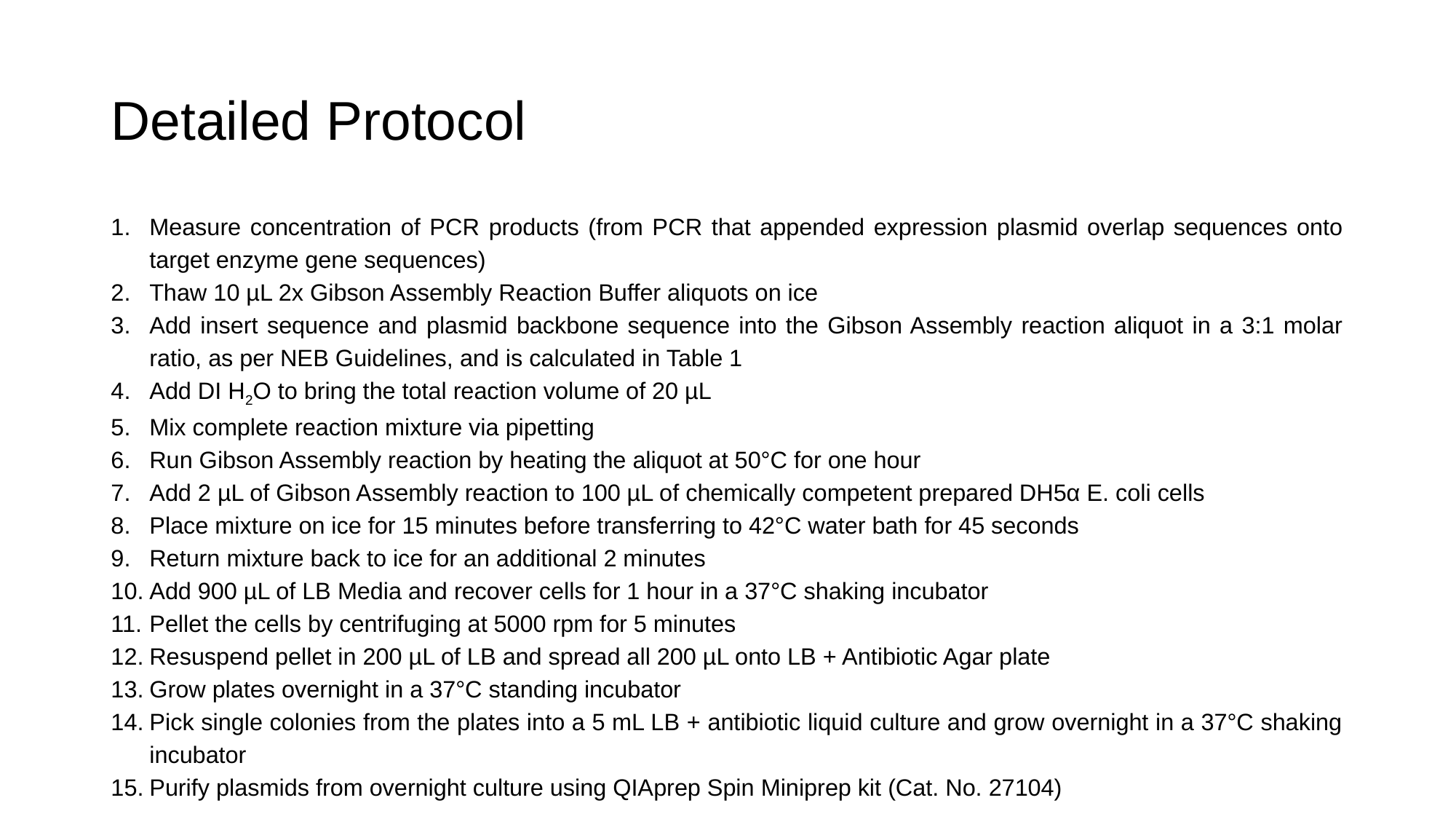

# Detailed Protocol
Measure concentration of PCR products (from PCR that appended expression plasmid overlap sequences onto target enzyme gene sequences)
Thaw 10 µL 2x Gibson Assembly Reaction Buffer aliquots on ice
Add insert sequence and plasmid backbone sequence into the Gibson Assembly reaction aliquot in a 3:1 molar ratio, as per NEB Guidelines, and is calculated in Table 1
Add DI H2O to bring the total reaction volume of 20 µL
Mix complete reaction mixture via pipetting
Run Gibson Assembly reaction by heating the aliquot at 50°C for one hour
Add 2 µL of Gibson Assembly reaction to 100 µL of chemically competent prepared DH5α E. coli cells
Place mixture on ice for 15 minutes before transferring to 42°C water bath for 45 seconds
Return mixture back to ice for an additional 2 minutes
Add 900 µL of LB Media and recover cells for 1 hour in a 37°C shaking incubator
Pellet the cells by centrifuging at 5000 rpm for 5 minutes
Resuspend pellet in 200 µL of LB and spread all 200 µL onto LB + Antibiotic Agar plate
Grow plates overnight in a 37°C standing incubator
Pick single colonies from the plates into a 5 mL LB + antibiotic liquid culture and grow overnight in a 37°C shaking incubator
Purify plasmids from overnight culture using QIAprep Spin Miniprep kit (Cat. No. 27104)